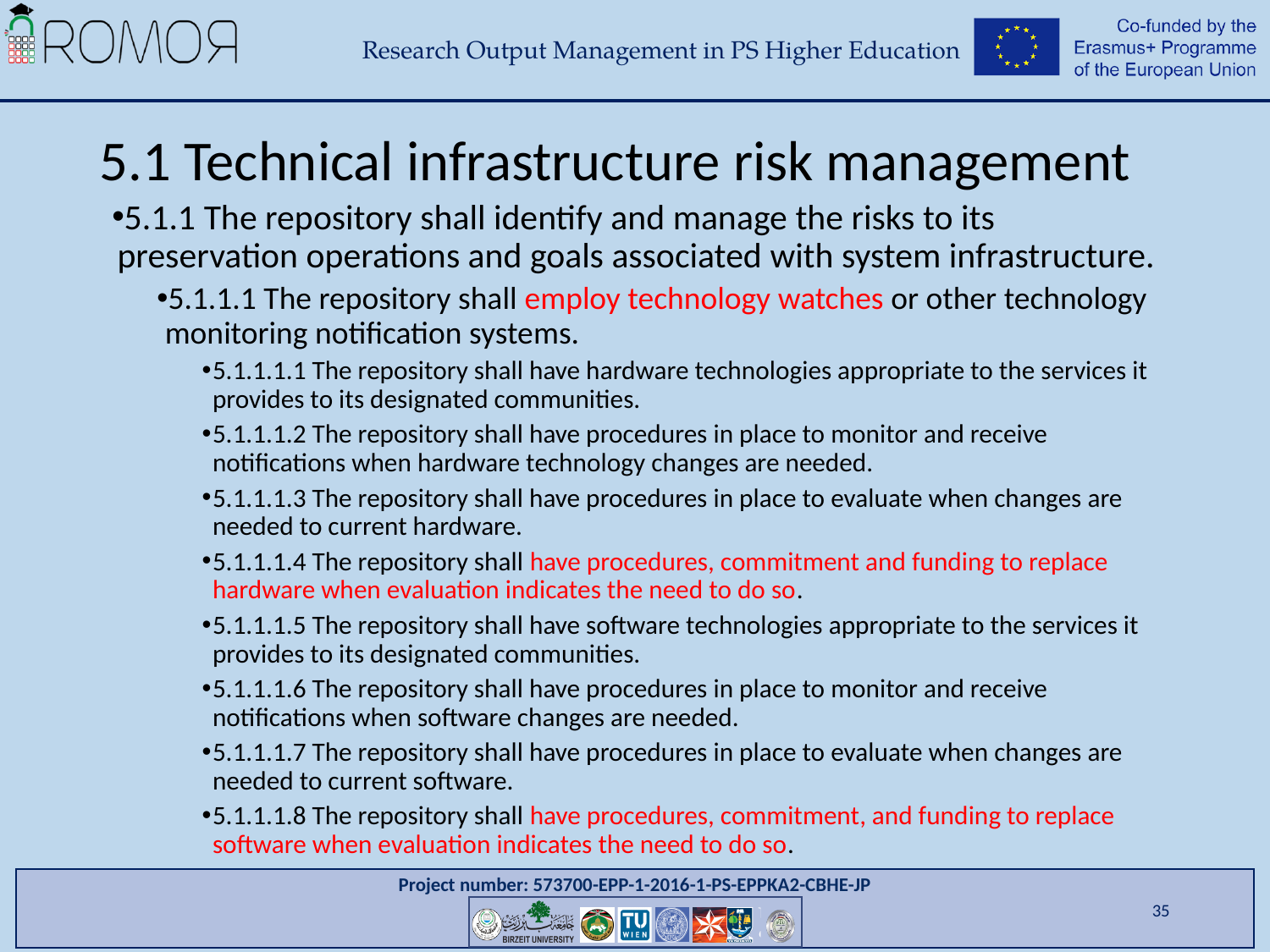

# 5.1 Technical infrastructure risk management
5.1.1 The repository shall identify and manage the risks to its preservation operations and goals associated with system infrastructure.
5.1.1.1 The repository shall employ technology watches or other technology monitoring notification systems.
5.1.1.1.1 The repository shall have hardware technologies appropriate to the services it provides to its designated communities.
5.1.1.1.2 The repository shall have procedures in place to monitor and receive notifications when hardware technology changes are needed.
5.1.1.1.3 The repository shall have procedures in place to evaluate when changes are needed to current hardware.
5.1.1.1.4 The repository shall have procedures, commitment and funding to replace hardware when evaluation indicates the need to do so.
5.1.1.1.5 The repository shall have software technologies appropriate to the services it provides to its designated communities.
5.1.1.1.6 The repository shall have procedures in place to monitor and receive notifications when software changes are needed.
5.1.1.1.7 The repository shall have procedures in place to evaluate when changes are needed to current software.
5.1.1.1.8 The repository shall have procedures, commitment, and funding to replace software when evaluation indicates the need to do so.
35